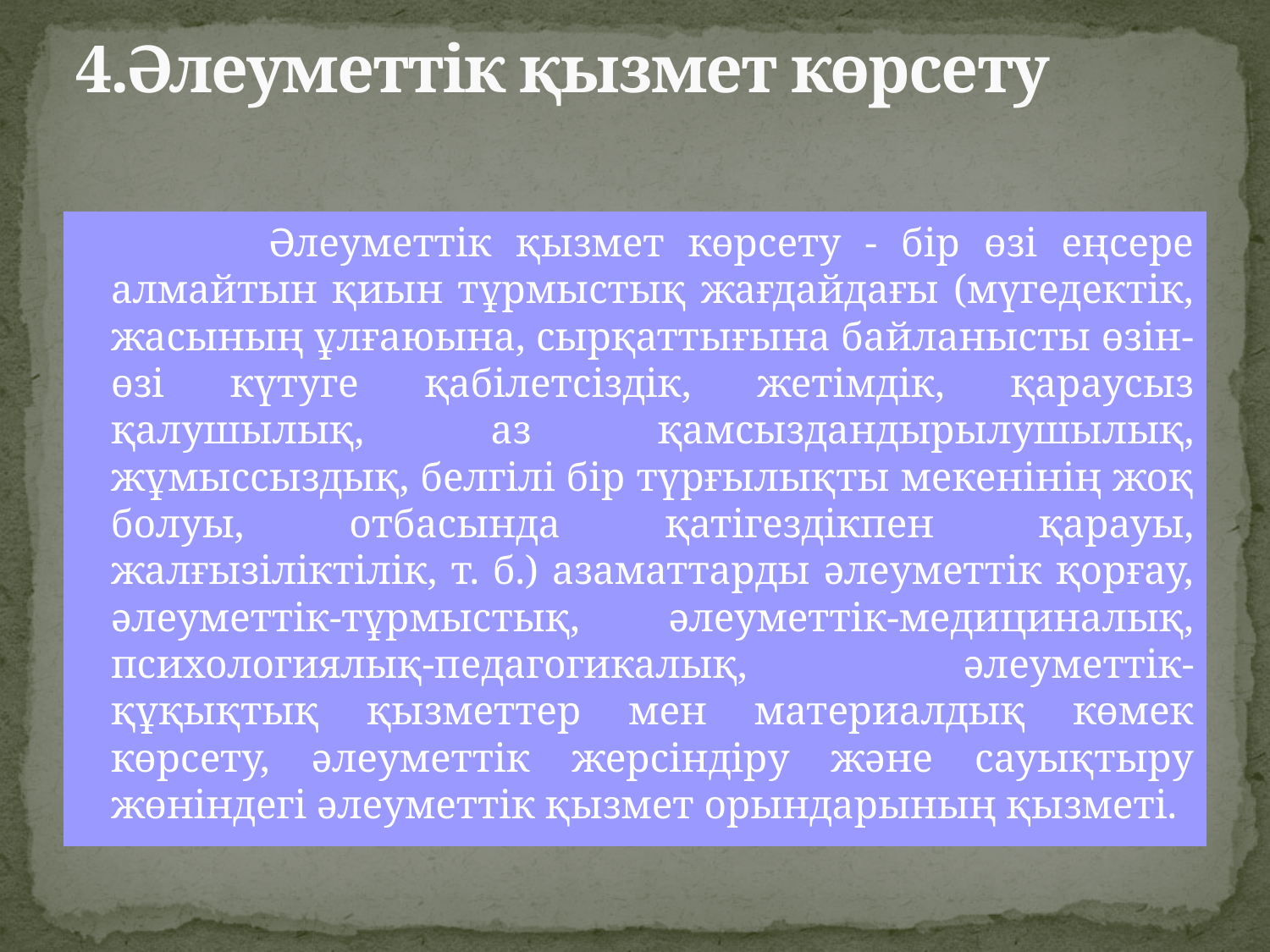

# 4.Әлеуметтік қызмет көрсету
        Әлеуметтік қызмет көрсету - бір өзі еңсере алмайтын қиын тұрмыстық жағдайдағы (мүгедектік, жасының ұлғаюына, сырқаттығына байланысты өзін-өзі күтуге қабілетсіздік, жетімдік, қараусыз қалушылық, аз қамсыздандырылушылық, жұмыссыздық, белгілі бір түрғылықты мекенінің жоқ болуы, отбасында қатігездікпен қарауы, жалғызіліктілік, т. б.) азаматтарды әлеуметтік қорғау, әлеуметтік-тұрмыстық, әлеуметтік-медициналық, психологиялық-педагогикалық, әлеуметтік-құқықтық қызметтер мен материалдық көмек көрсету, әлеуметтік жерсіндіру және сауықтыру жөніндегі әлеуметтік қызмет орындарының қызметі.